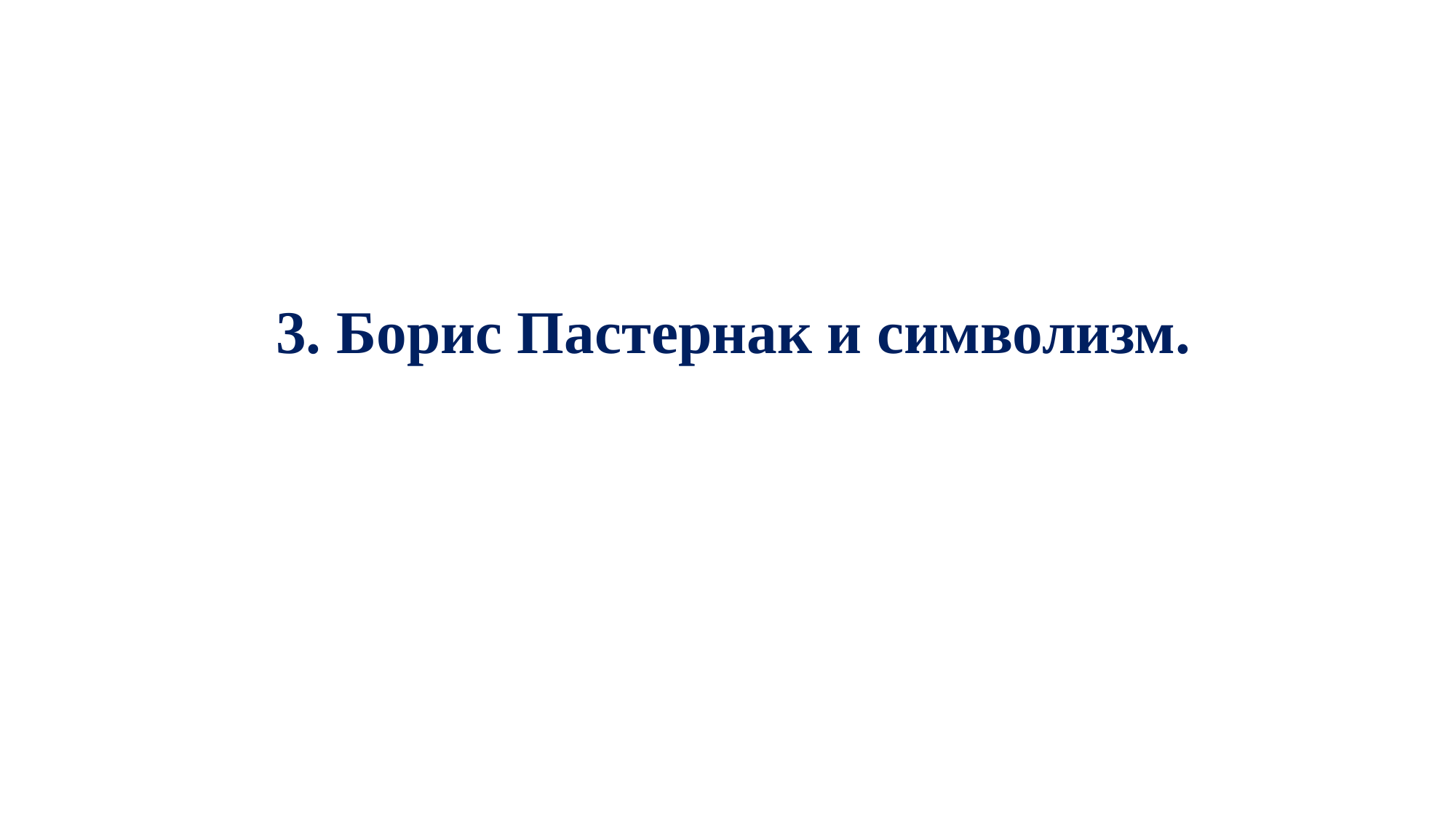

3. Борис Пастернак и символизм.
Электронная информационная образовательная среда